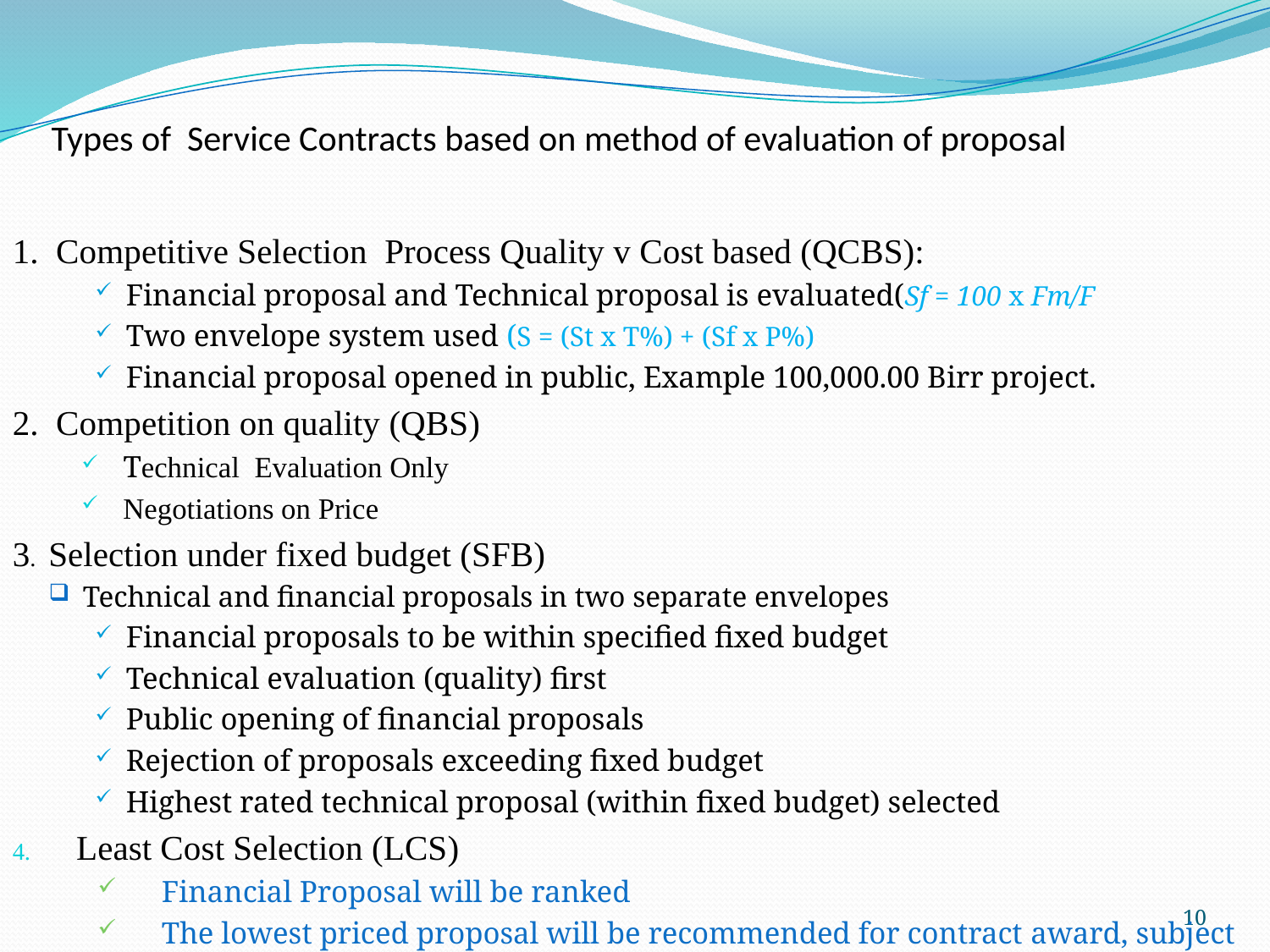

# Types of  Service Contracts based on method of evaluation of proposal
1.  Competitive Selection  Process Quality v Cost based (QCBS):
Financial proposal and Technical proposal is evaluated(Sf = 100 x Fm/F
Two envelope system used (S = (St x T%) + (Sf x P%)
Financial proposal opened in public, Example 100,000.00 Birr project.
2.  Competition on quality (QBS)
 Technical  Evaluation Only
 Negotiations on Price
3.  Selection under fixed budget (SFB)
Technical and financial proposals in two separate envelopes
Financial proposals to be within specified fixed budget
Technical evaluation (quality) first
Public opening of financial proposals
Rejection of proposals exceeding fixed budget
Highest rated technical proposal (within fixed budget) selected
Least Cost Selection (LCS)
Financial Proposal will be ranked
The lowest priced proposal will be recommended for contract award, subject to satisfactory negotiations.

10